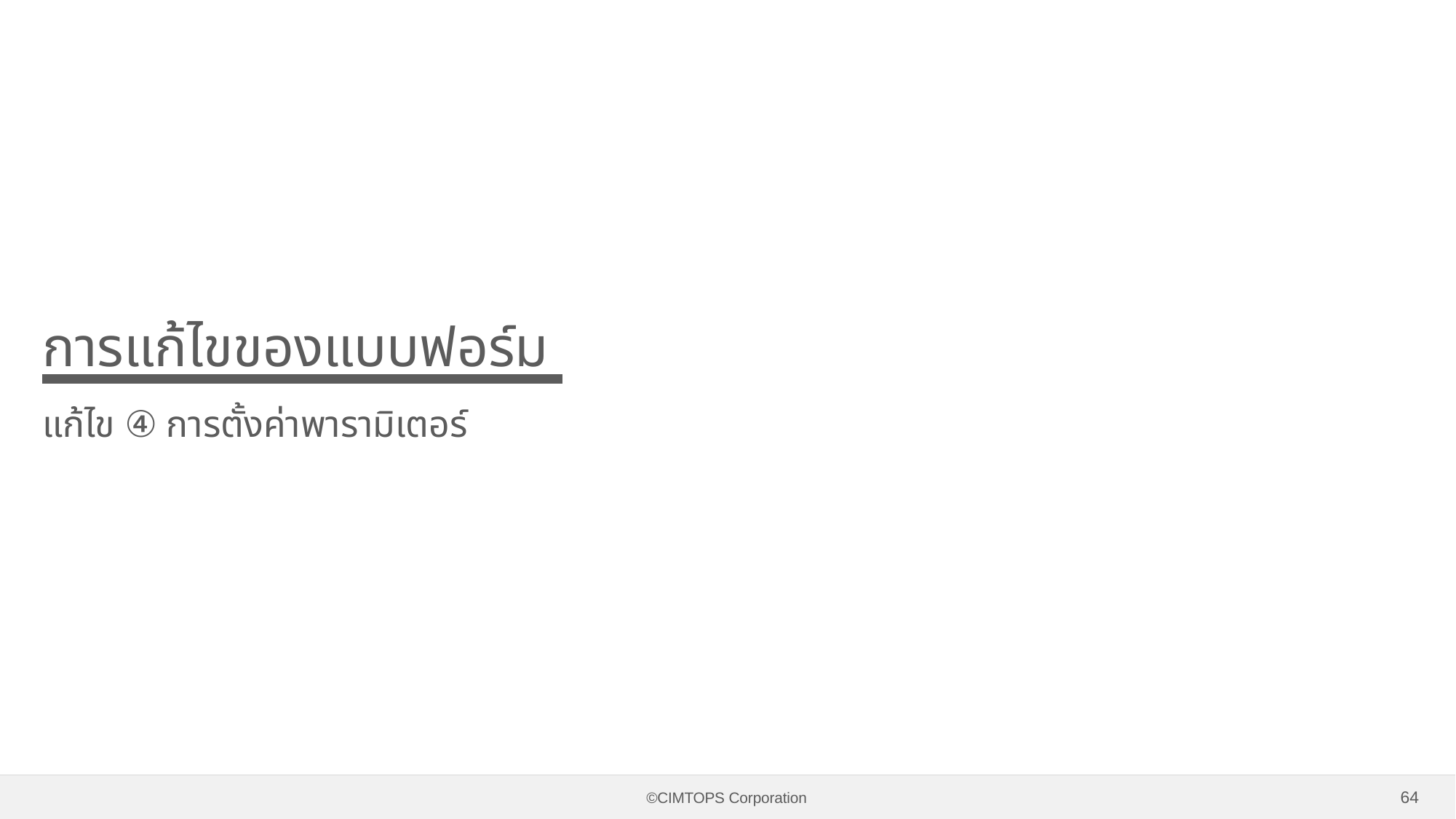

# การแก้ไขของแบบฟอร์ม
แก้ไข ④ การตั้งค่าพารามิเตอร์
64
©CIMTOPS Corporation